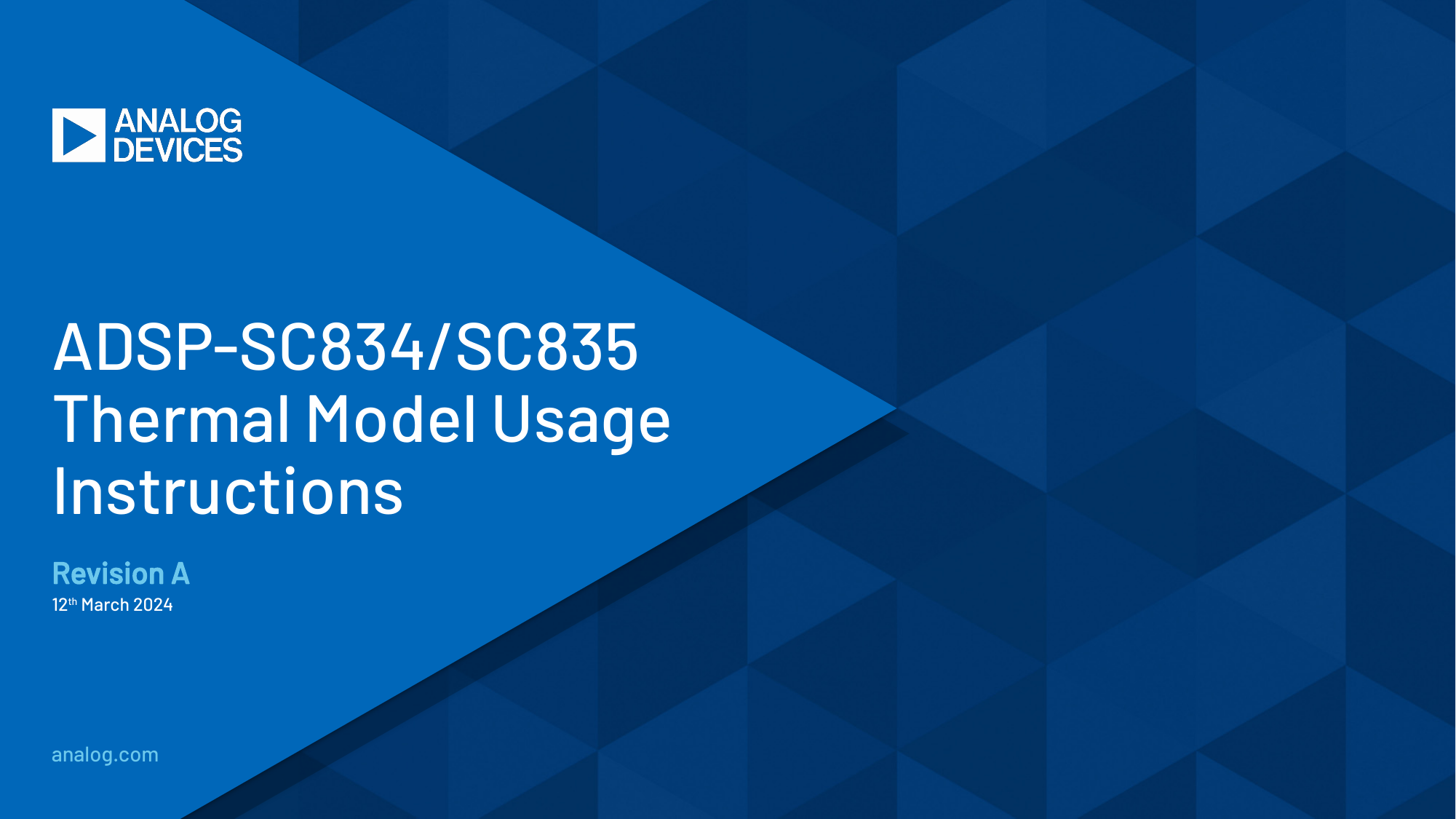

ADSP-SC834/SC835
Thermal Model Usage Instructions
Revision A
12th March 2024